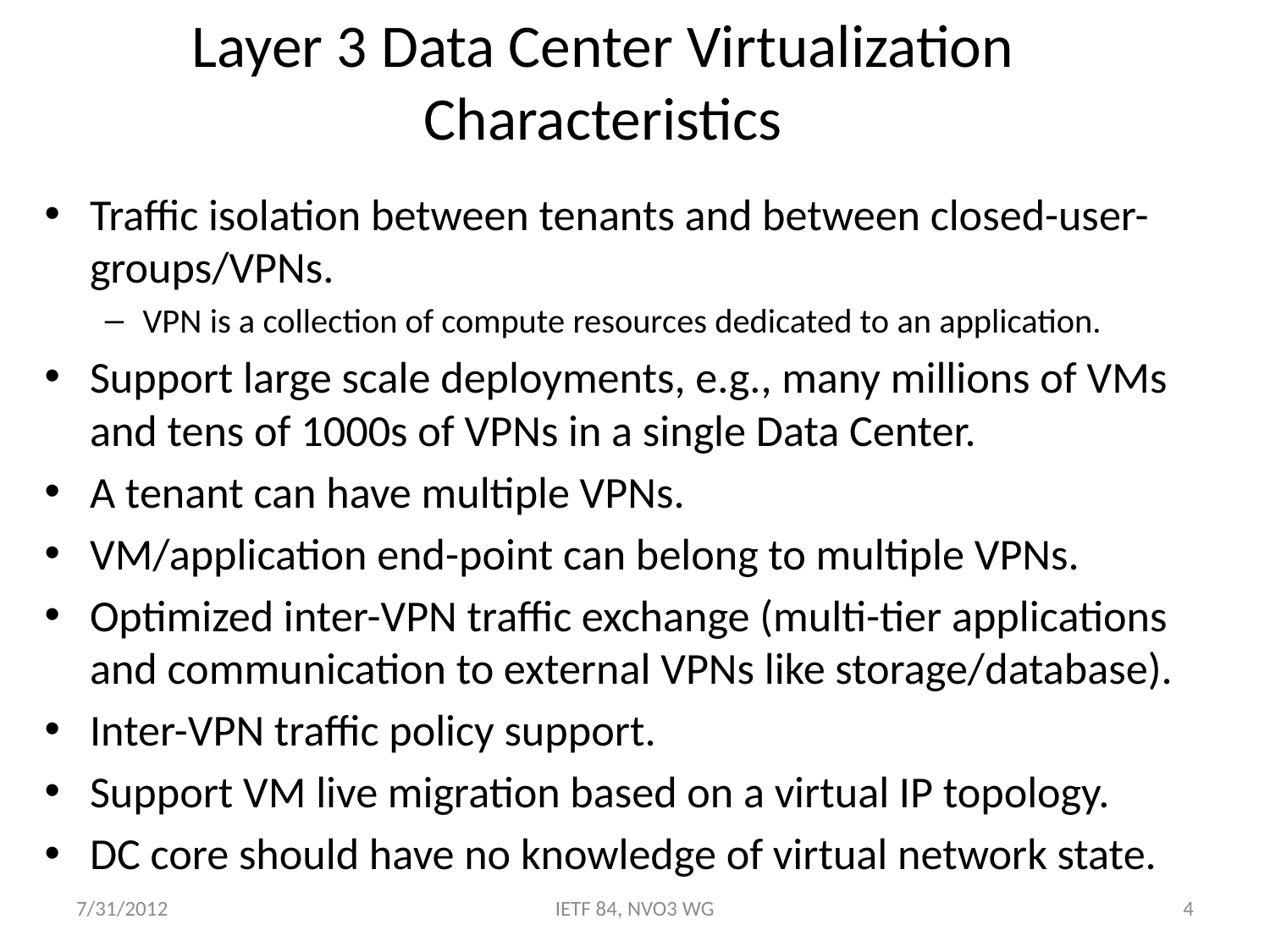

# Layer 3 Data Center Virtualization Characteristics
Traffic isolation between tenants and between closed-user-groups/VPNs.
VPN is a collection of compute resources dedicated to an application.
Support large scale deployments, e.g., many millions of VMs and tens of 1000s of VPNs in a single Data Center.
A tenant can have multiple VPNs.
VM/application end-point can belong to multiple VPNs.
Optimized inter-VPN traffic exchange (multi-tier applications and communication to external VPNs like storage/database).
Inter-VPN traffic policy support.
Support VM live migration based on a virtual IP topology.
DC core should have no knowledge of virtual network state.

7/31/2012
IETF 84, NVO3 WG
4